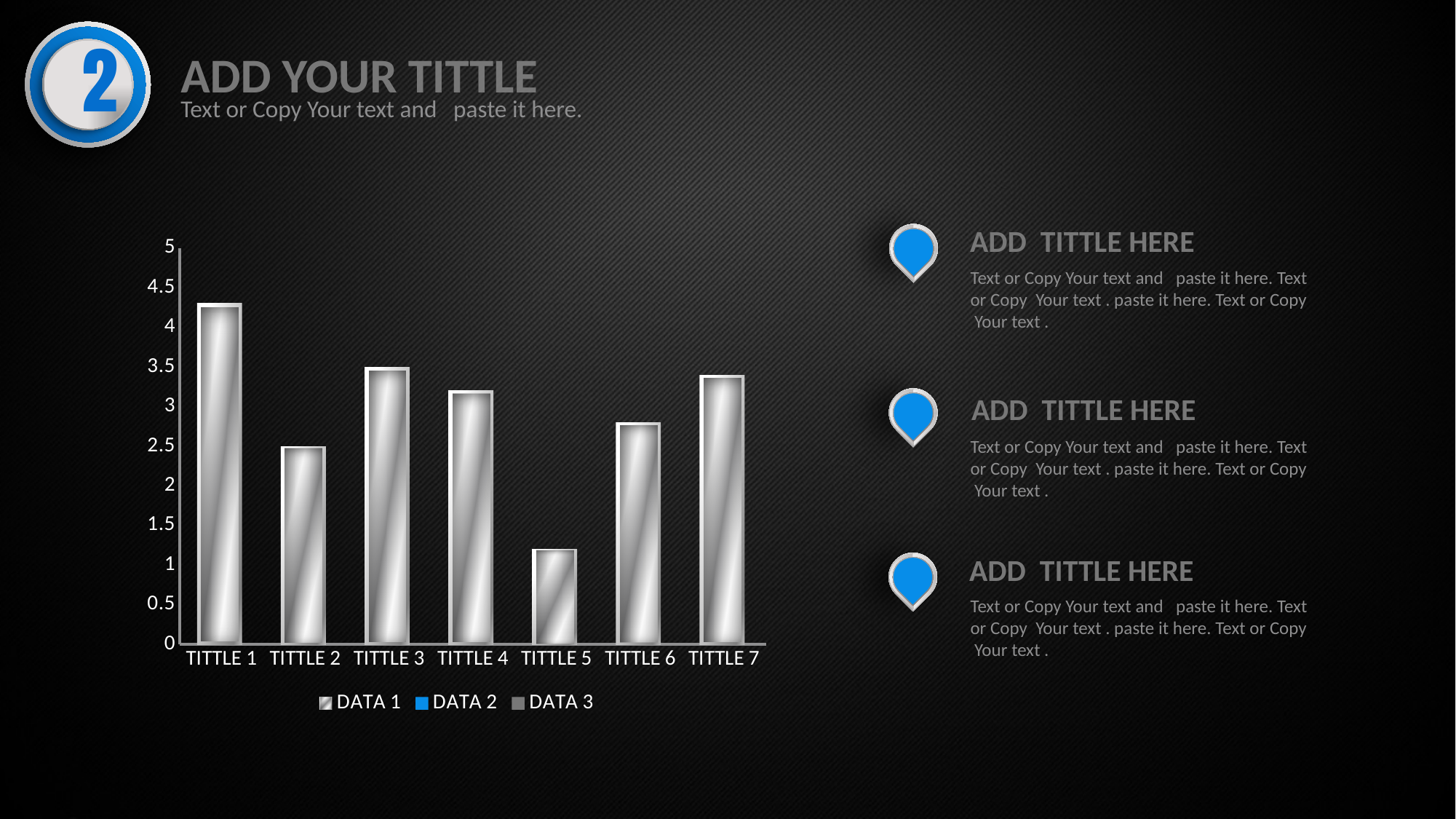

2
ADD YOUR TITTLE
Text or Copy Your text and   paste it here.
ADD  TITTLE HERE

### Chart

| Category | DATA 1 | DATA 2 | DATA 3 |
|---|---|---|---|
| TITTLE 1 | 4.3 | None | None |
| TITTLE 2 | 2.5 | None | None |
| TITTLE 3 | 3.5 | None | None |
| TITTLE 4 | 3.2 | None | None |
| TITTLE 5 | 1.2 | None | None |
| TITTLE 6 | 2.8 | None | None |
| TITTLE 7 | 3.4 | None | None |
Text or Copy Your text and   paste it here. Text or Copy  Your text . paste it here. Text or Copy  Your text .
ADD  TITTLE HERE

Text or Copy Your text and   paste it here. Text or Copy  Your text . paste it here. Text or Copy  Your text .
ADD  TITTLE HERE

Text or Copy Your text and   paste it here. Text or Copy  Your text . paste it here. Text or Copy  Your text .